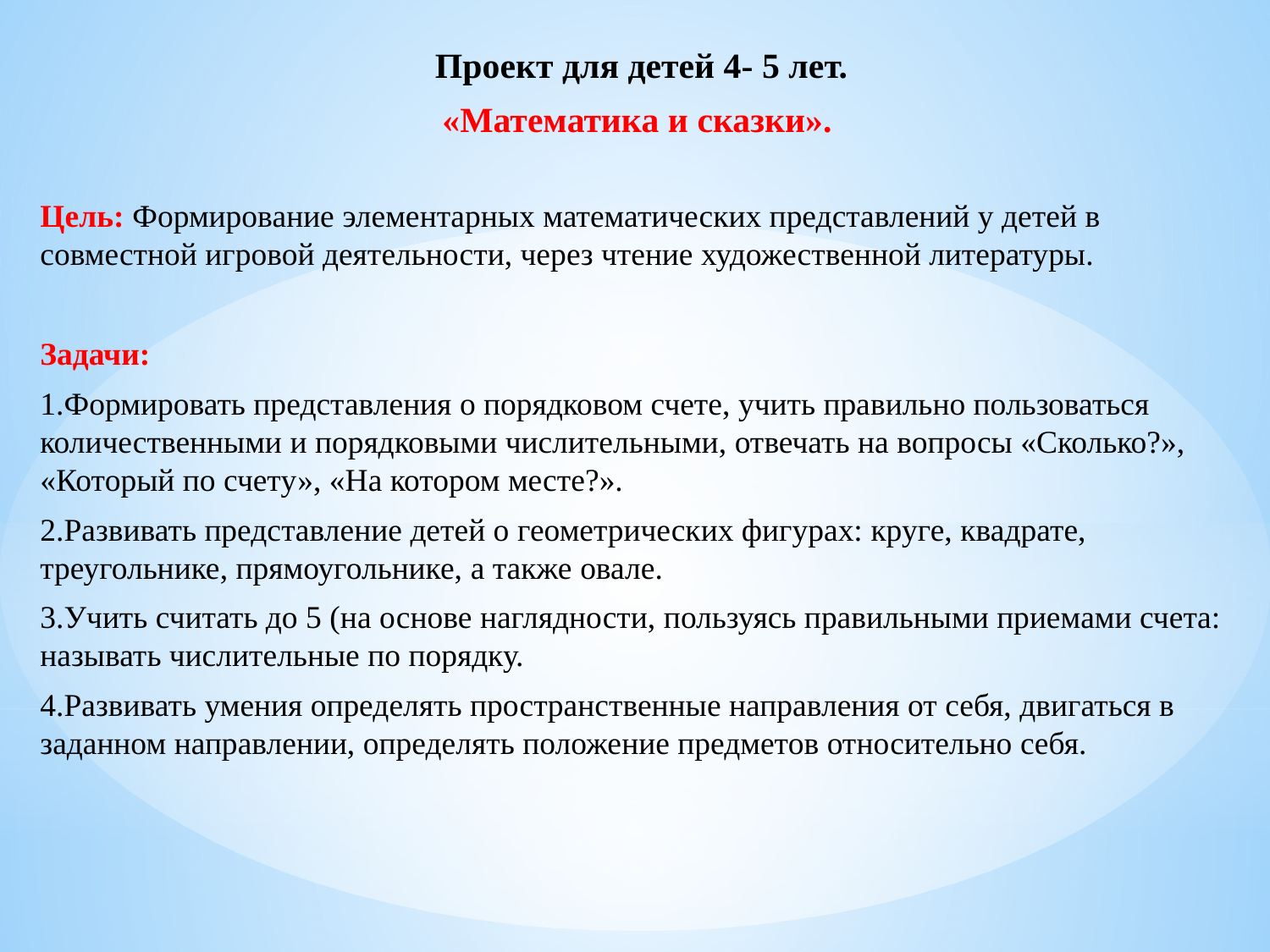

Проект для детей 4- 5 лет.
«Математика и сказки».

Цель: Формирование элементарных математических представлений у детей в совместной игровой деятельности, через чтение художественной литературы.

Задачи:
1.Формировать представления о порядковом счете, учить правильно пользоваться количественными и порядковыми числительными, отвечать на вопросы «Сколько?», «Который по счету», «На котором месте?».
2.Развивать представление детей о геометрических фигурах: круге, квадрате, треугольнике, прямоугольнике, а также овале.
3.Учить считать до 5 (на основе наглядности, пользуясь правильными приемами счета: называть числительные по порядку.
4.Развивать умения определять пространственные направления от себя, двигаться в заданном направлении, определять положение предметов относительно себя.